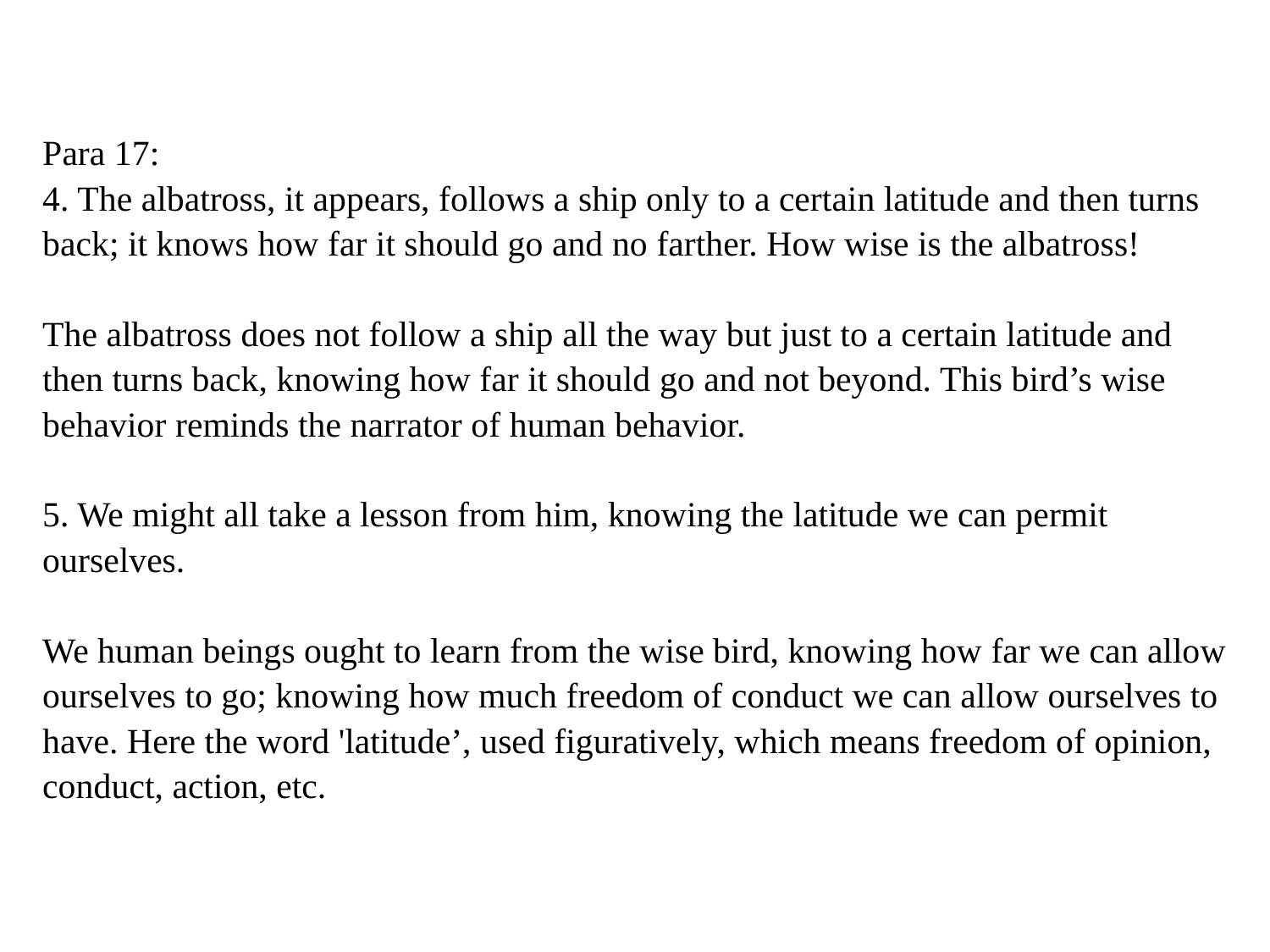

Para 17:
4. The albatross, it appears, follows a ship only to a certain latitude and then turns
back; it knows how far it should go and no farther. How wise is the albatross!

The albatross does not follow a ship all the way but just to a certain latitude and
then turns back, knowing how far it should go and not beyond. This bird’s wise
behavior reminds the narrator of human behavior.

5. We might all take a lesson from him, knowing the latitude we can permit
ourselves.

We human beings ought to learn from the wise bird, knowing how far we can allow
ourselves to go; knowing how much freedom of conduct we can allow ourselves to
have. Here the word 'latitude’, used figuratively, which means freedom of opinion,
conduct, action, etc.